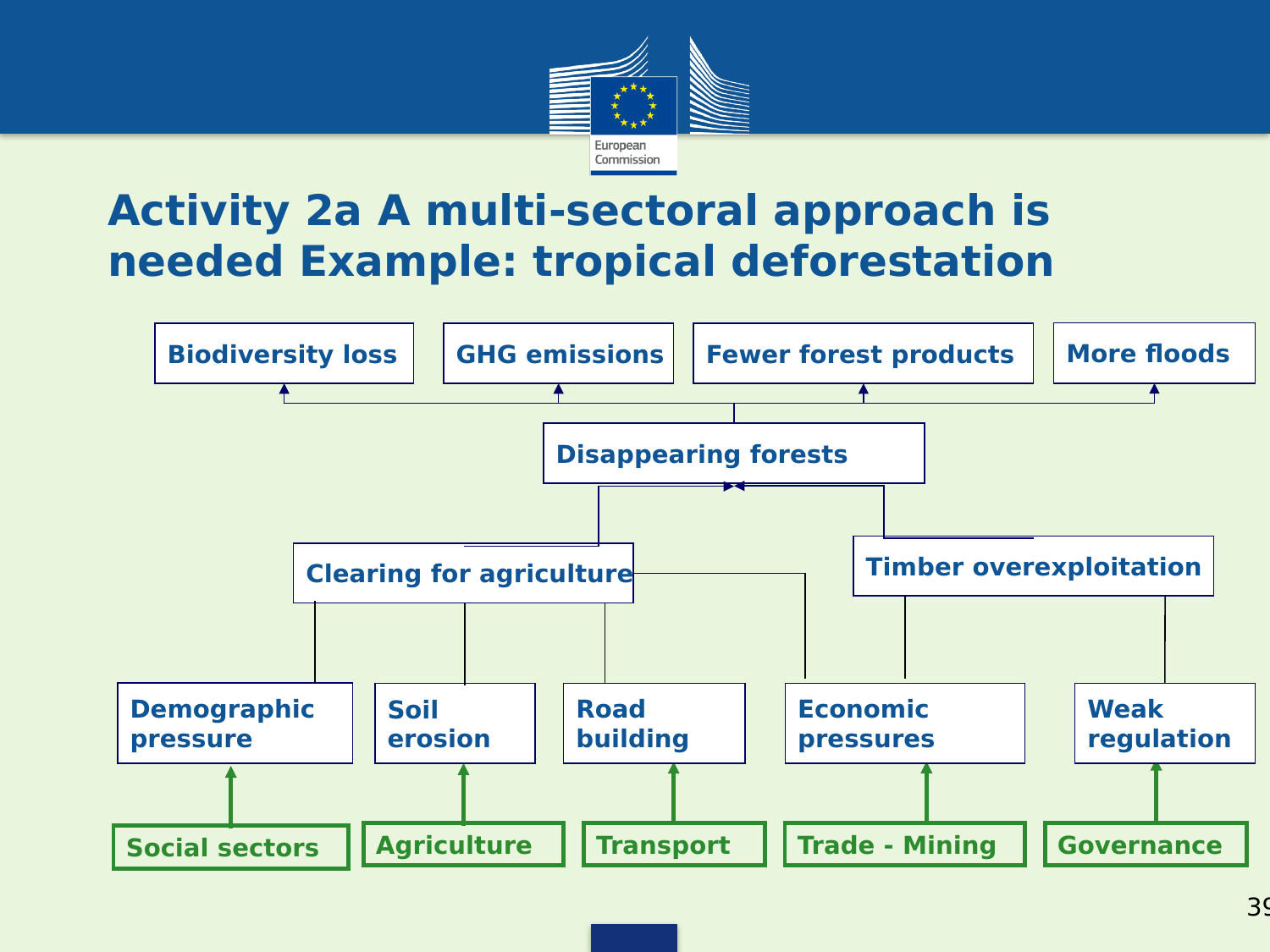

# Activity 2a A multi-sectoral approach is needed Example: tropical deforestation
More floods
Biodiversity loss
GHG emissions
Fewer forest products
Disappearing forests
Timber overexploitation
Clearing for agriculture
Demographic
pressure
Economic
pressures
Weak
regulation
Road
building

Soil
erosion

Governance
Trade - Mining
Transport
Agriculture
Social sectors
39